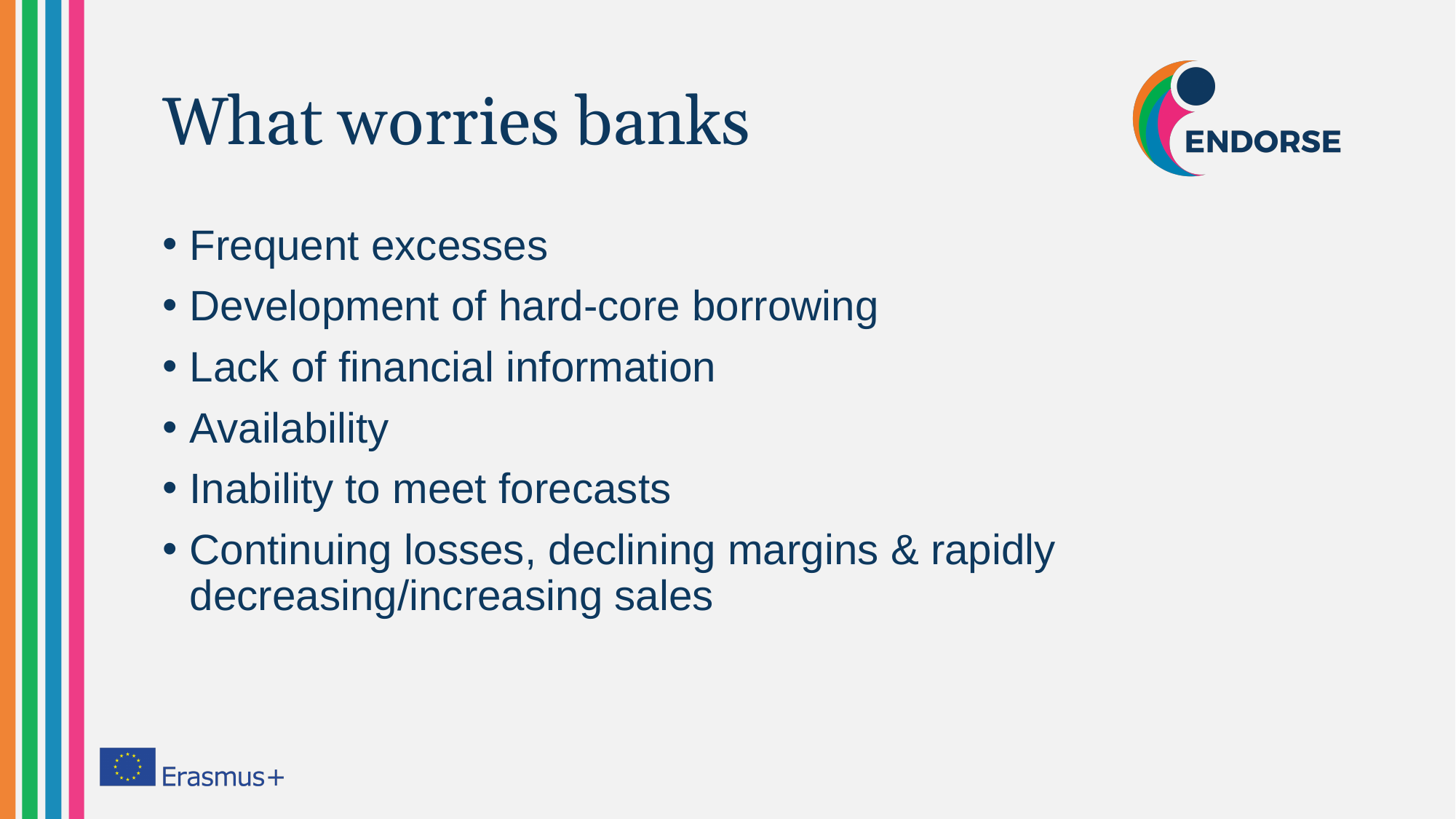

# What worries banks
Frequent excesses
Development of hard-core borrowing
Lack of financial information
Availability
Inability to meet forecasts
Continuing losses, declining margins & rapidly decreasing/increasing sales